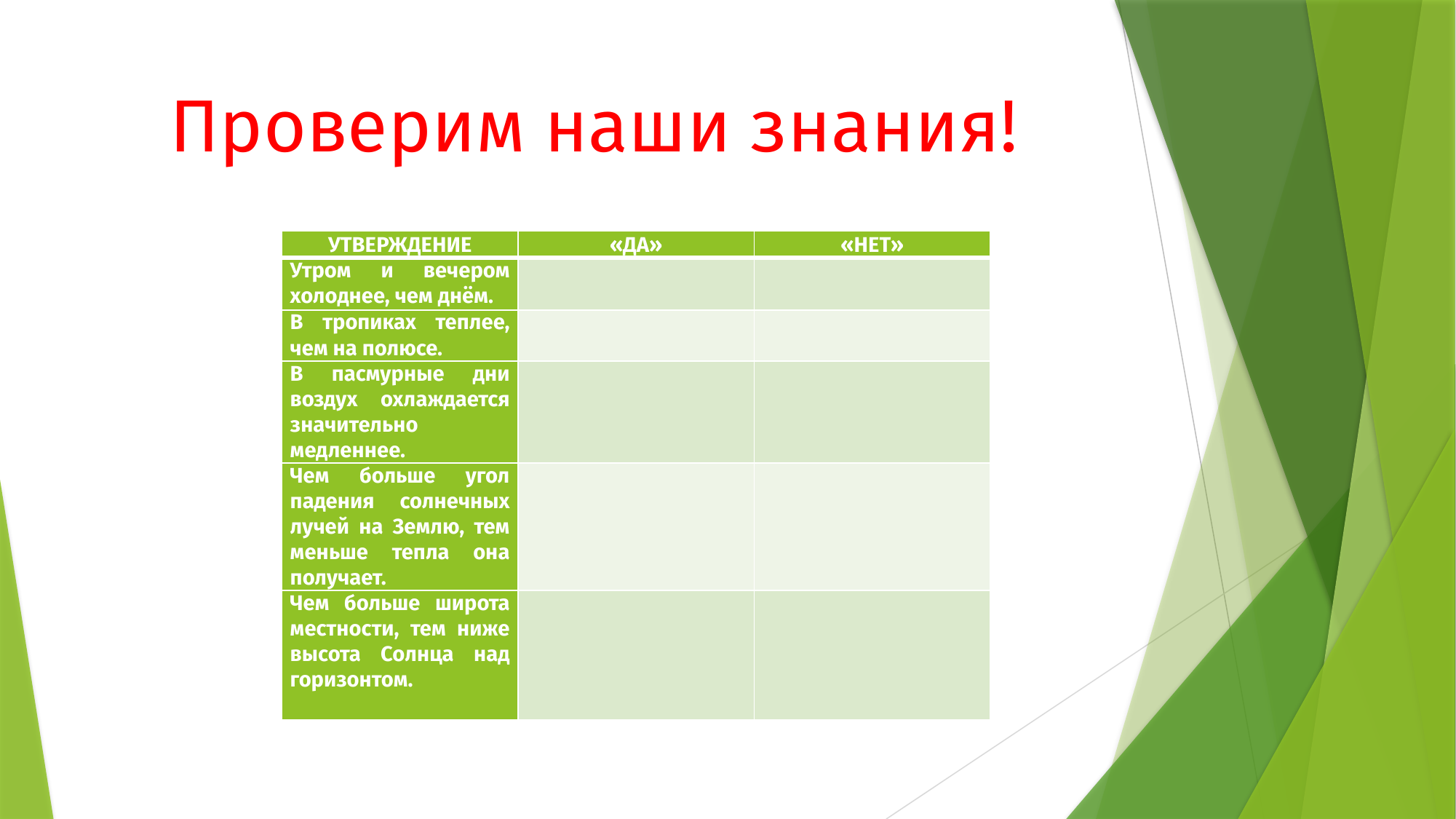

# Проверим наши знания!
| УТВЕРЖДЕНИЕ | «ДА» | «НЕТ» |
| --- | --- | --- |
| Утром и вечером холоднее, чем днём. |  |  |
| В тропиках теплее, чем на полюсе. |  |  |
| В пасмурные дни воздух охлаждается значительно медленнее. |  |  |
| Чем больше угол падения солнечных лучей на Землю, тем меньше тепла она получает. |  |  |
| Чем больше широта местности, тем ниже высота Солнца над горизонтом. |  |  |